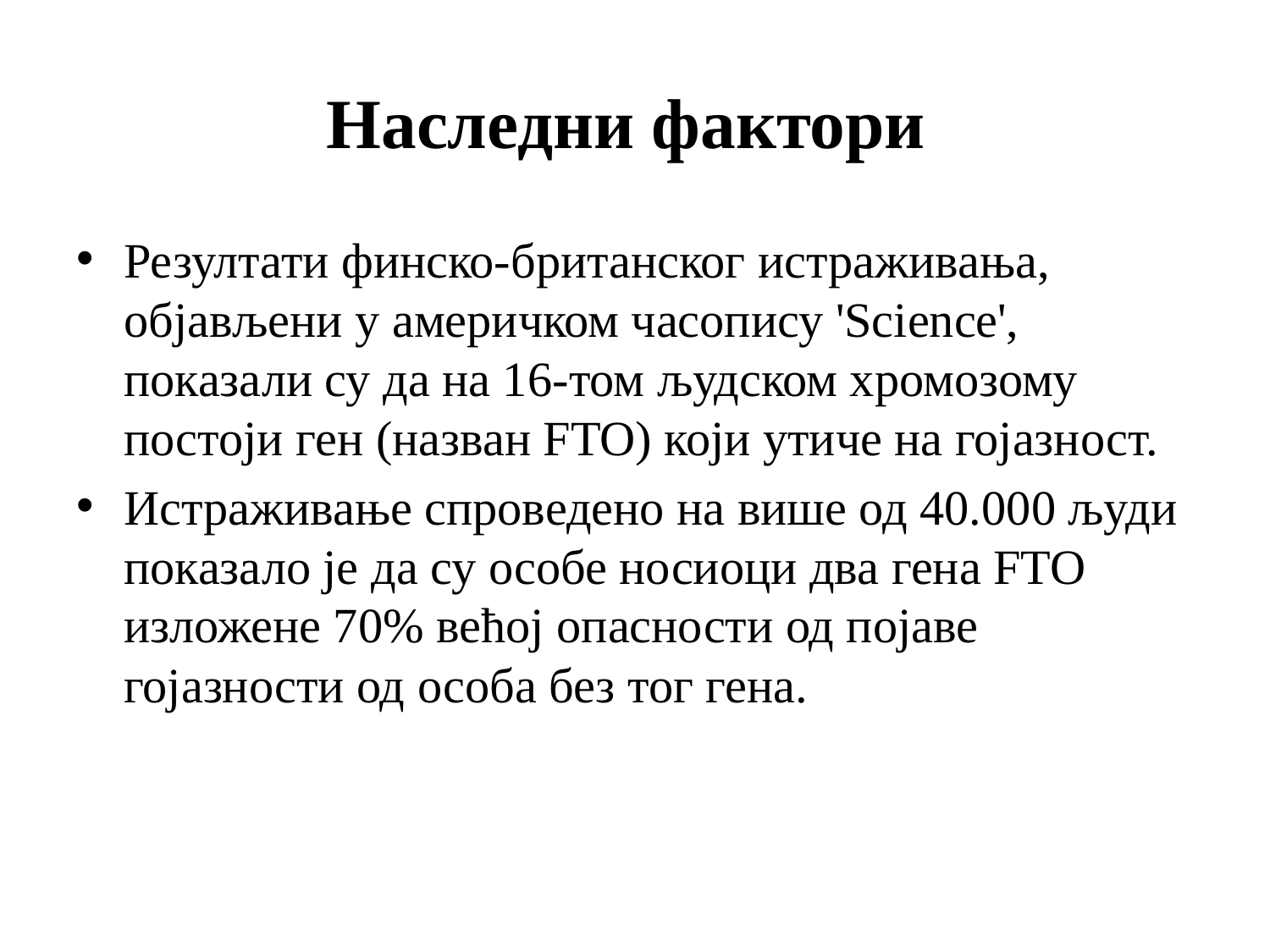

Наследни фактори
Резултати финско-британског истраживања, објављени у америчком часопису 'Science', показали су да на 16-том људском хромозому постоји ген (назван FTO) који утиче на гојазност.
Истраживање спроведено на више од 40.000 људи показало је да су особе носиоци два гена FTO изложене 70% већој опасности од појаве гојазности од особа без тог гена.